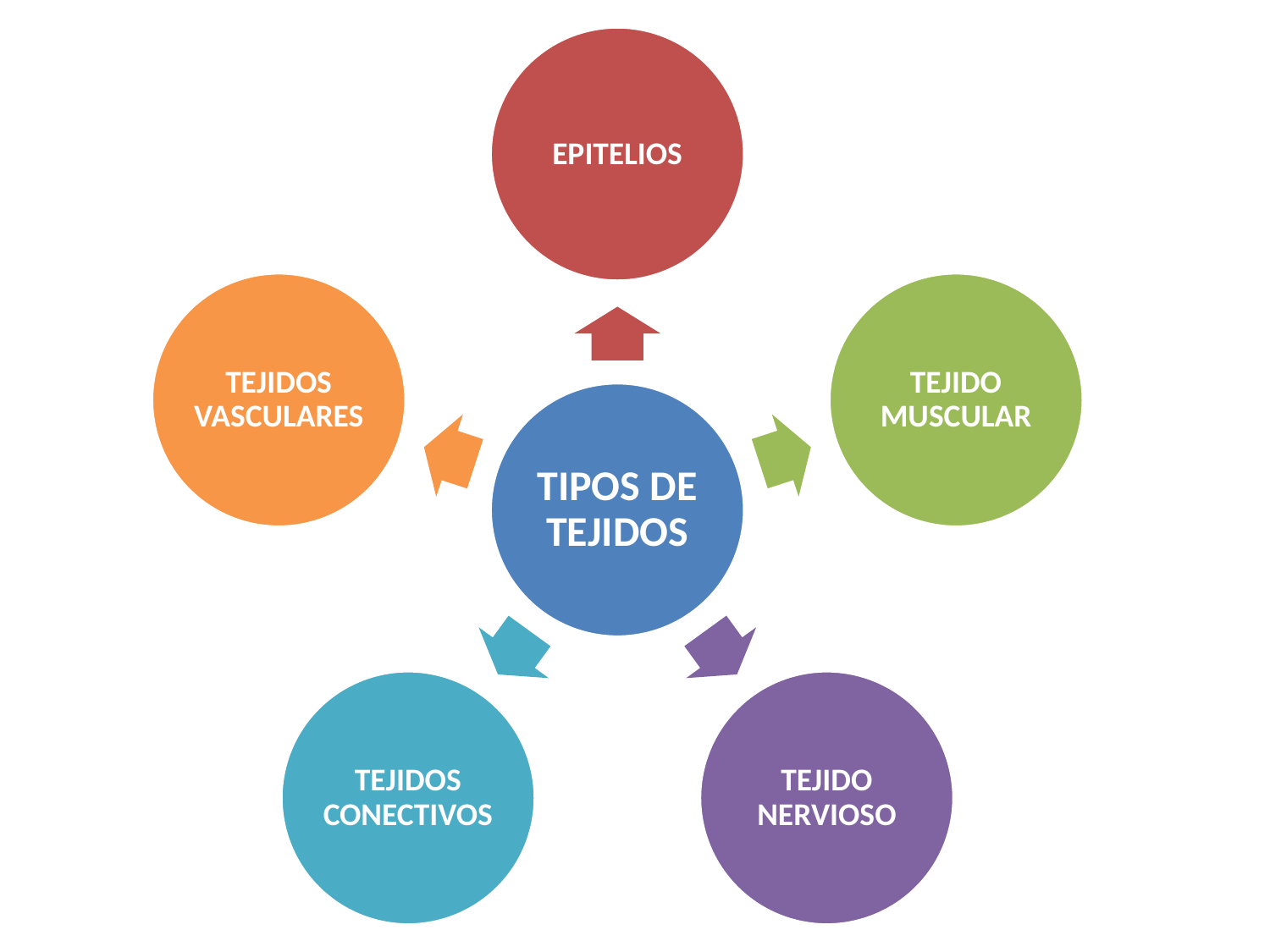

TIPOS DE TEJIDOS

EPITELIOS

TEJIDO MUSCULAR

TEJIDO NERVIOSO

TEJIDOS CONECTIVOS

TEJIDOS VASCULARES